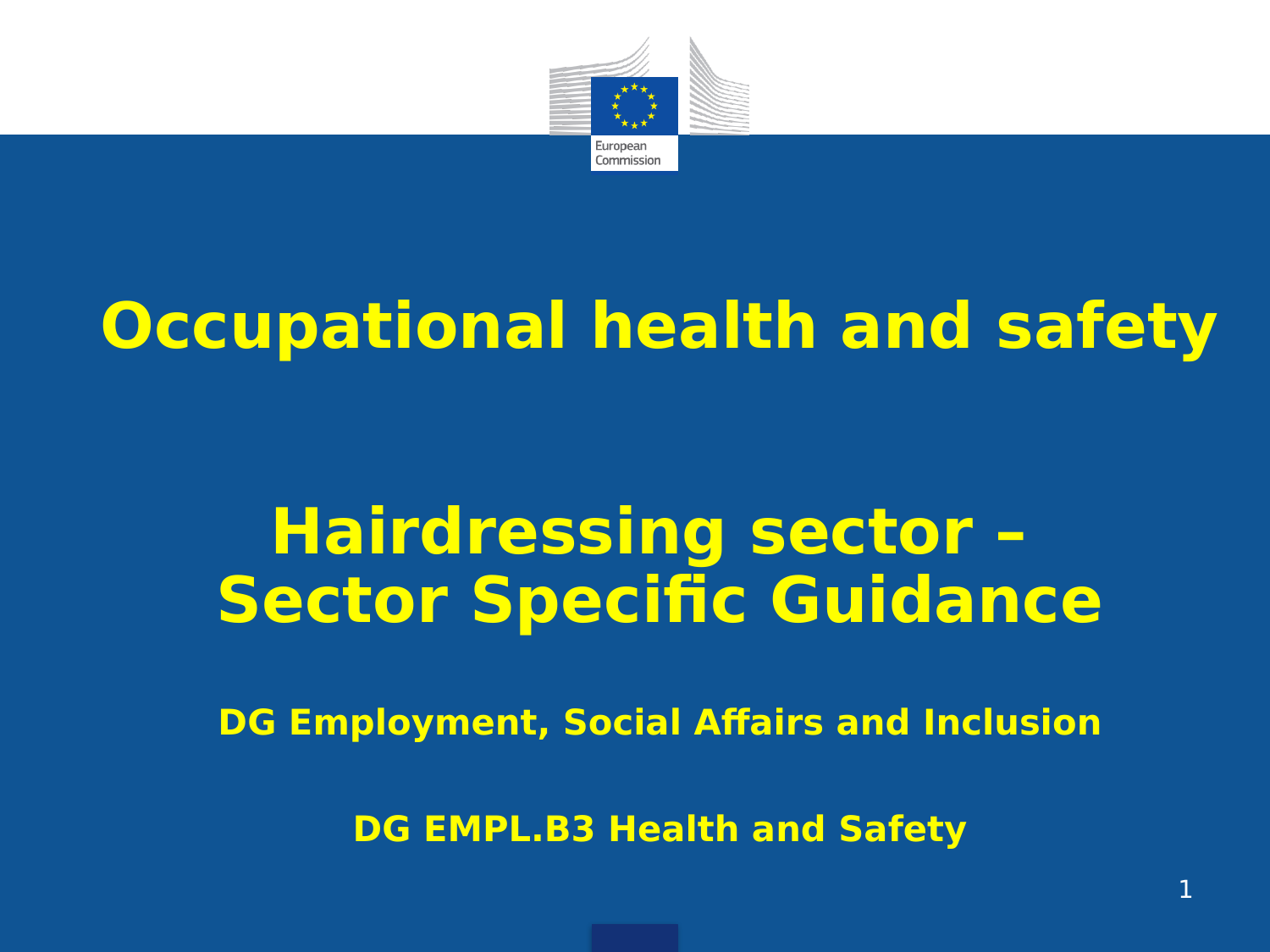

# Occupational health and safety Hairdressing sector – Sector Specific Guidance DG Employment, Social Affairs and Inclusion DG EMPL.B3 Health and Safety
1